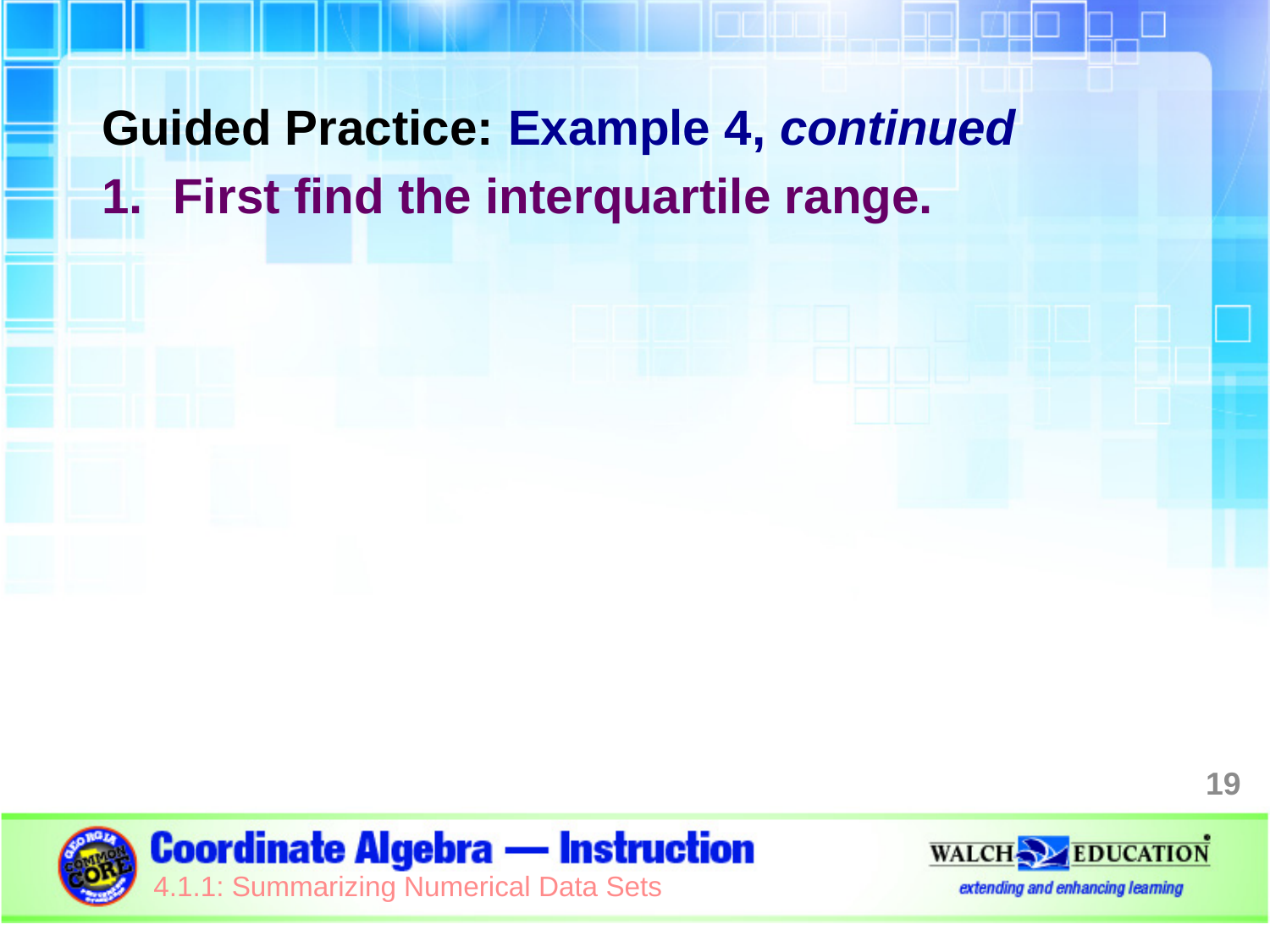

Guided Practice: Example 4, continued
First find the interquartile range.

19
4.1.1: Summarizing Numerical Data Sets